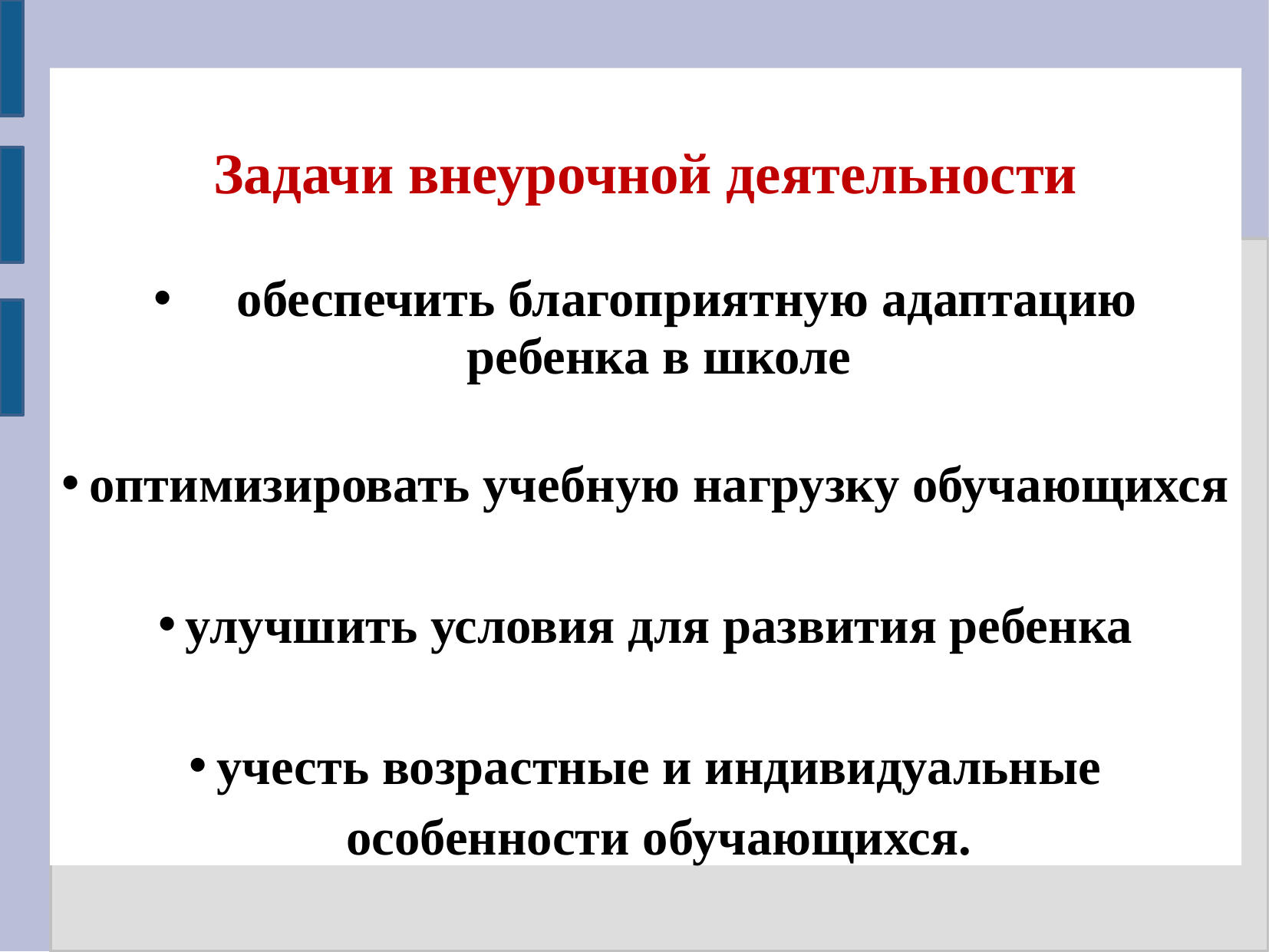

Задачи внеурочной деятельности

	обеспечить благоприятную адаптацию ребенка в школе

оптимизировать учебную нагрузку обучающихся

улучшить условия для развития ребенка

учесть возрастные и индивидуальные особенности обучающихся.